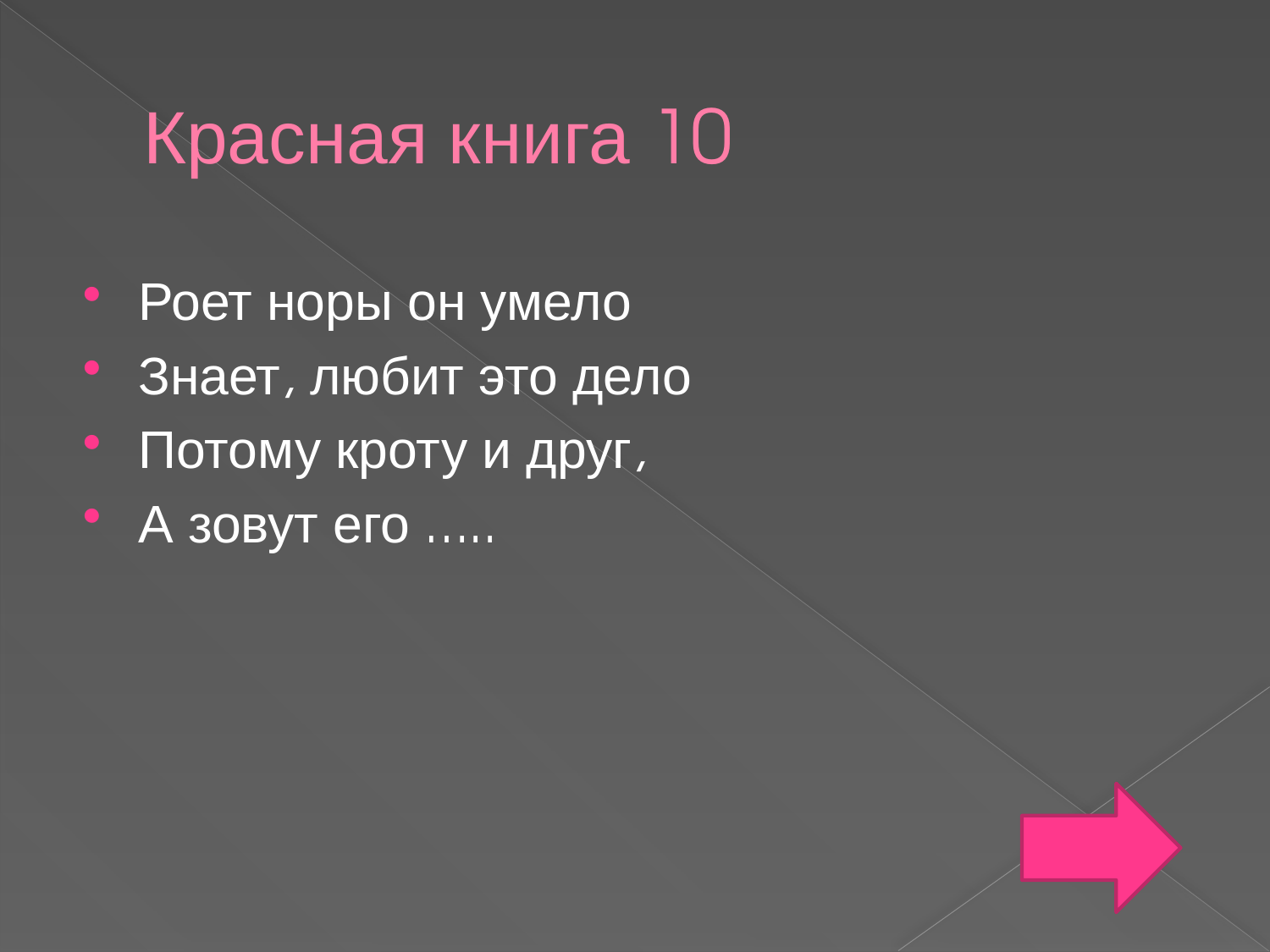

# Красная книга 10
Роет норы он умело
Знает, любит это дело
Потому кроту и друг,
А зовут его …..